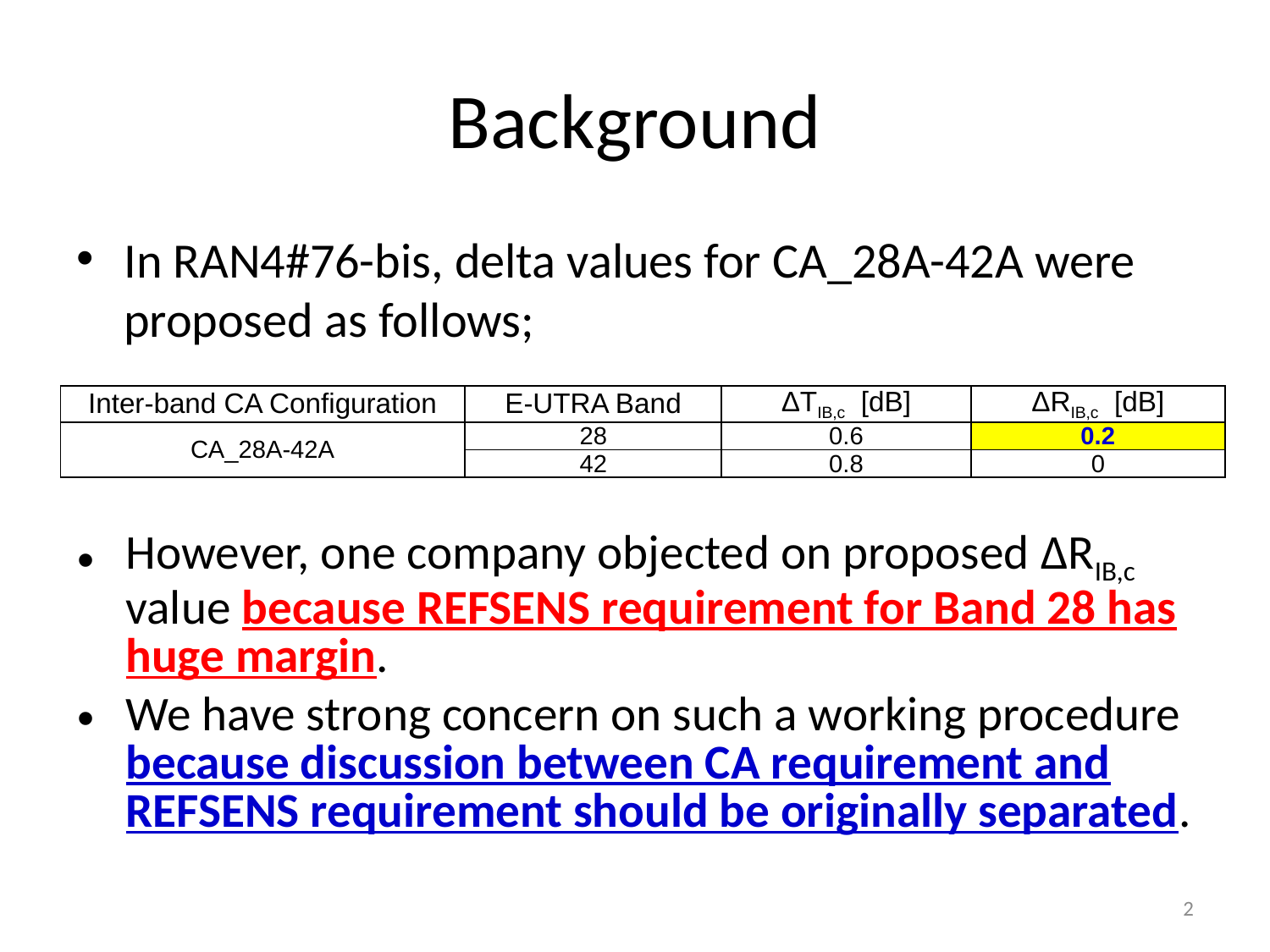

# Background
In RAN4#76-bis, delta values for CA_28A-42A were proposed as follows;
| Inter-band CA Configuration | E-UTRA Band | ΔTIB,c [dB] | ΔRIB,c [dB] |
| --- | --- | --- | --- |
| CA\_28A-42A | 28 | 0.6 | 0.2 |
|  | 42 | 0.8 | 0 |
However, one company objected on proposed ΔRIB,c  value because REFSENS requirement for Band 28 has huge margin.
We have strong concern on such a working procedure because discussion between CA requirement and REFSENS requirement should be originally separated.
2